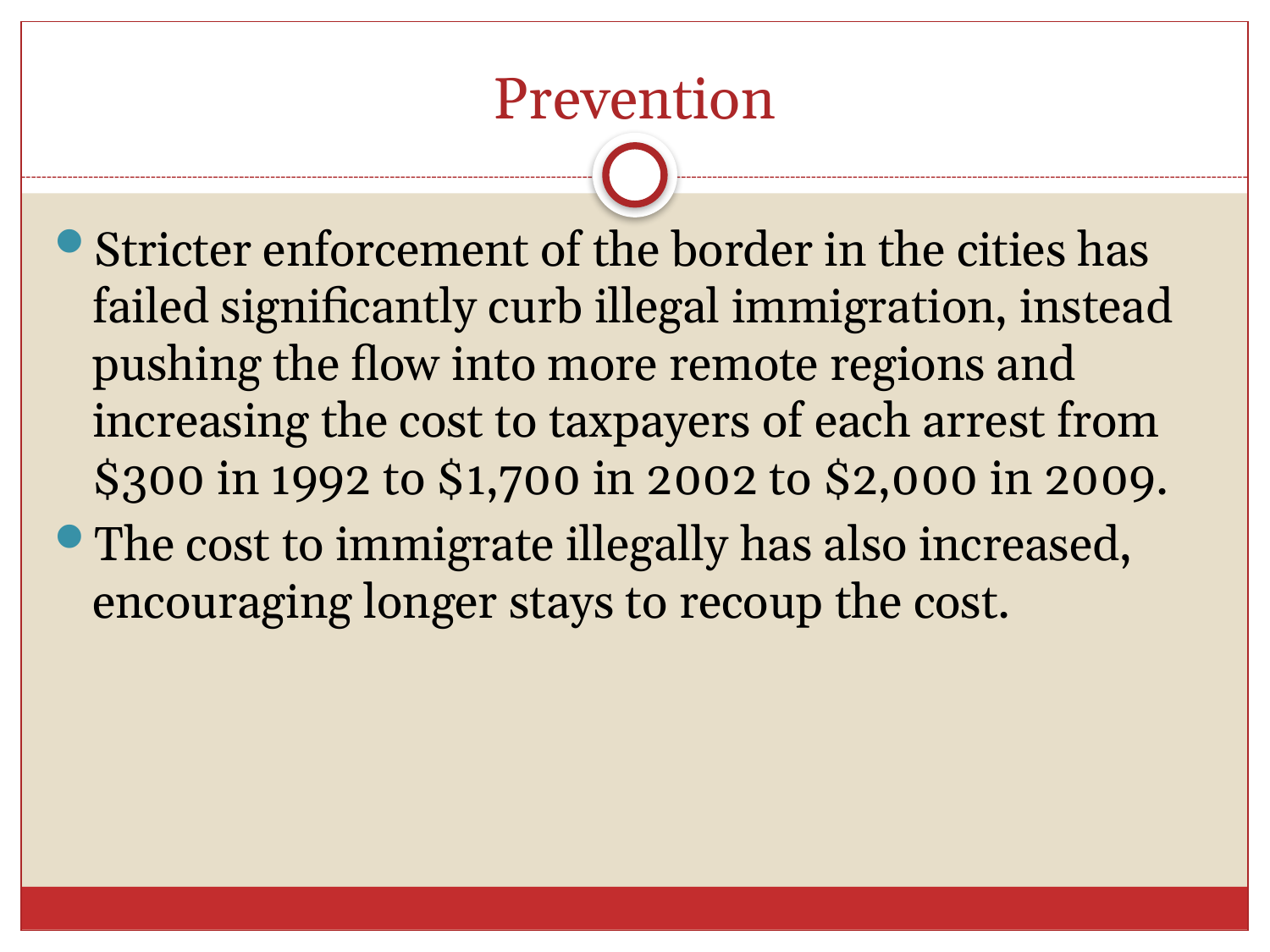

# Prevention
Stricter enforcement of the border in the cities has failed significantly curb illegal immigration, instead pushing the flow into more remote regions and increasing the cost to taxpayers of each arrest from $300 in 1992 to $1,700 in 2002 to $2,000 in 2009.
The cost to immigrate illegally has also increased, encouraging longer stays to recoup the cost.